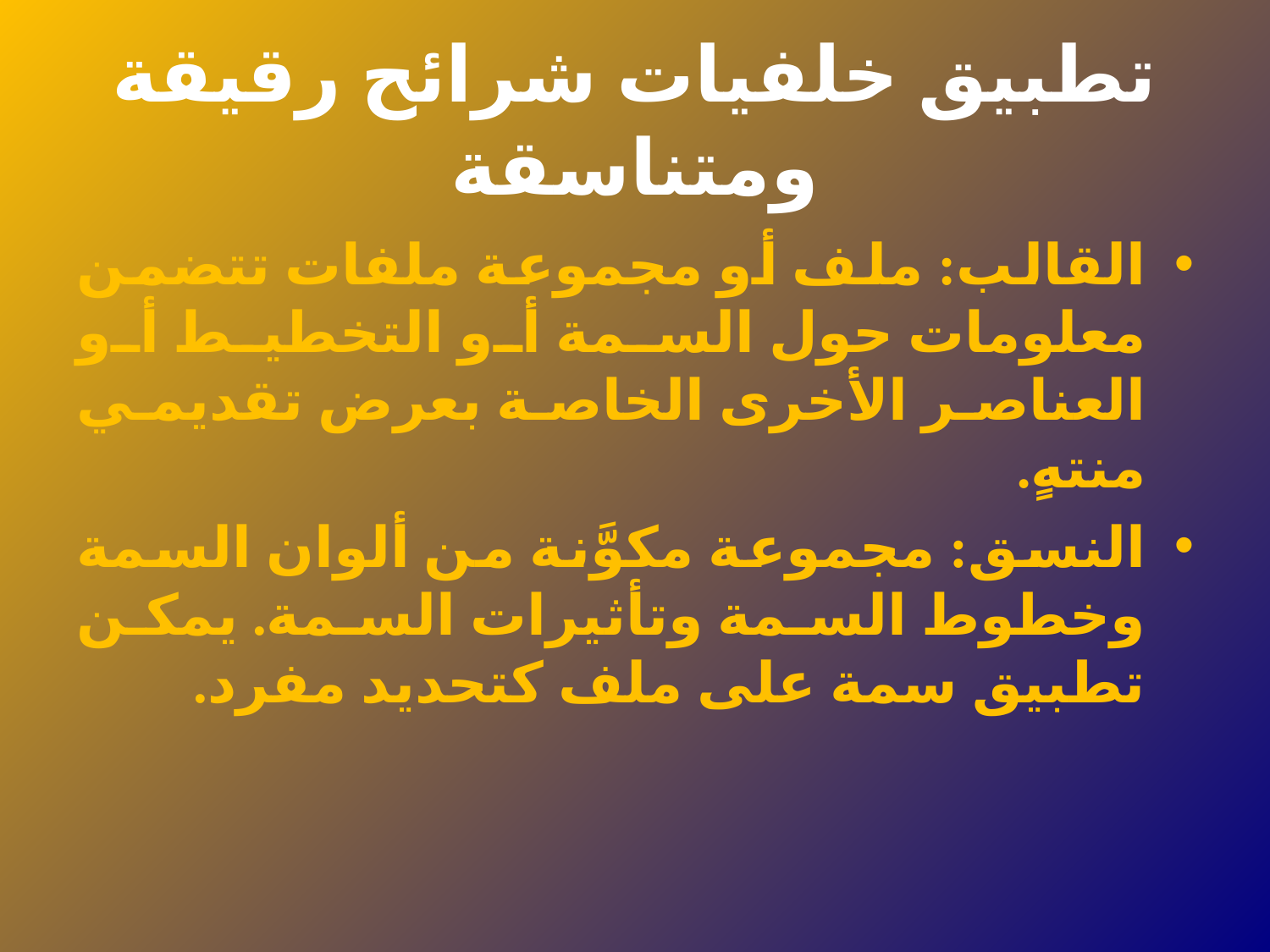

# تطبيق خلفيات شرائح رقيقة ومتناسقة
القالب: ملف أو مجموعة ملفات تتضمن معلومات حول السمة أو التخطيط أو العناصر الأخرى الخاصة بعرض تقديمي منتهٍ.
النسق: مجموعة مكوَّنة من ألوان السمة وخطوط السمة وتأثيرات السمة. يمكن تطبيق سمة على ملف كتحديد مفرد.